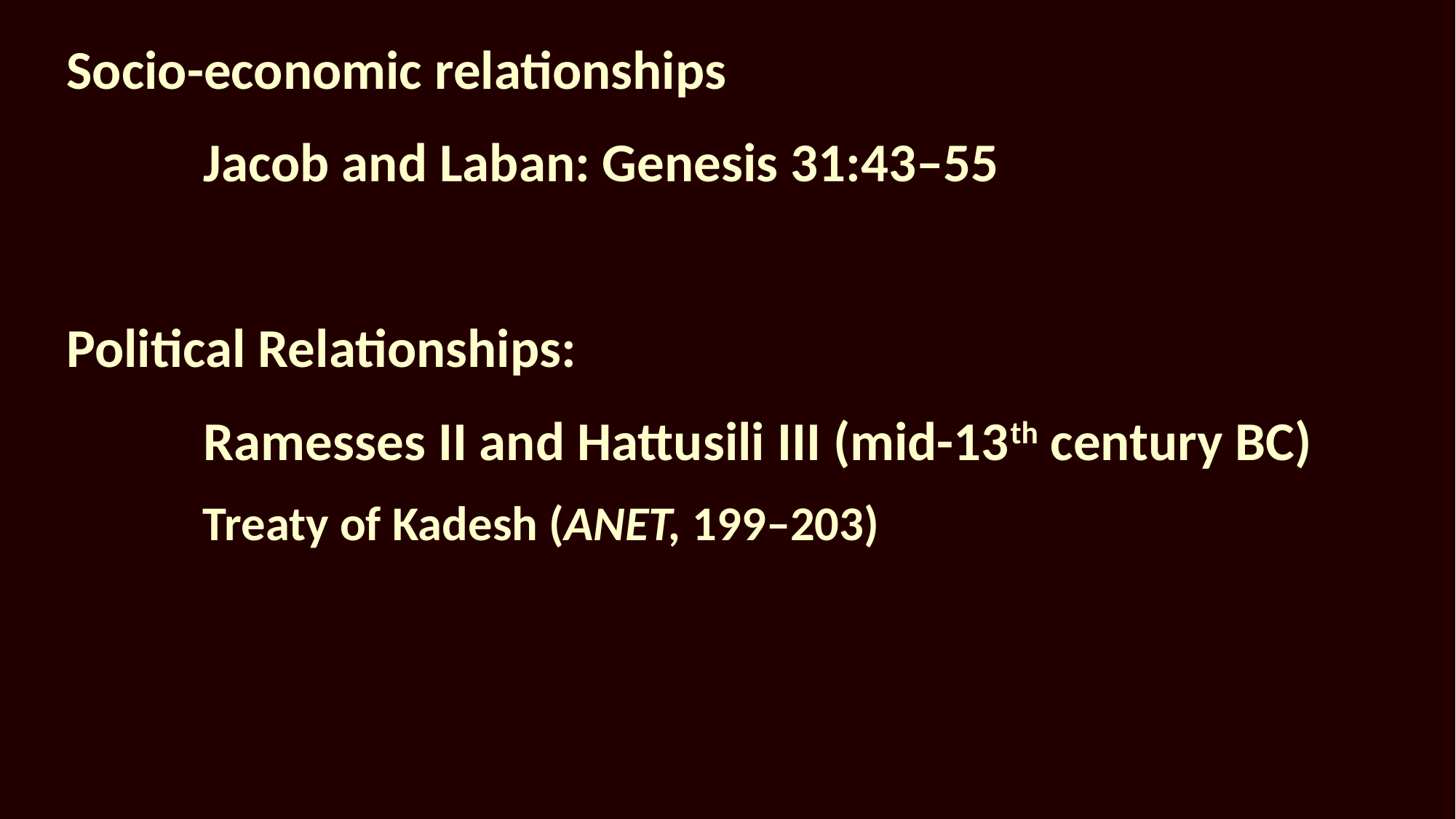

Socio-economic relationships
	Jacob and Laban: Genesis 31:43–55

Political Relationships:
	Ramesses II and Hattusili III (mid-13th century BC)
Treaty of Kadesh (ANET, 199–203)